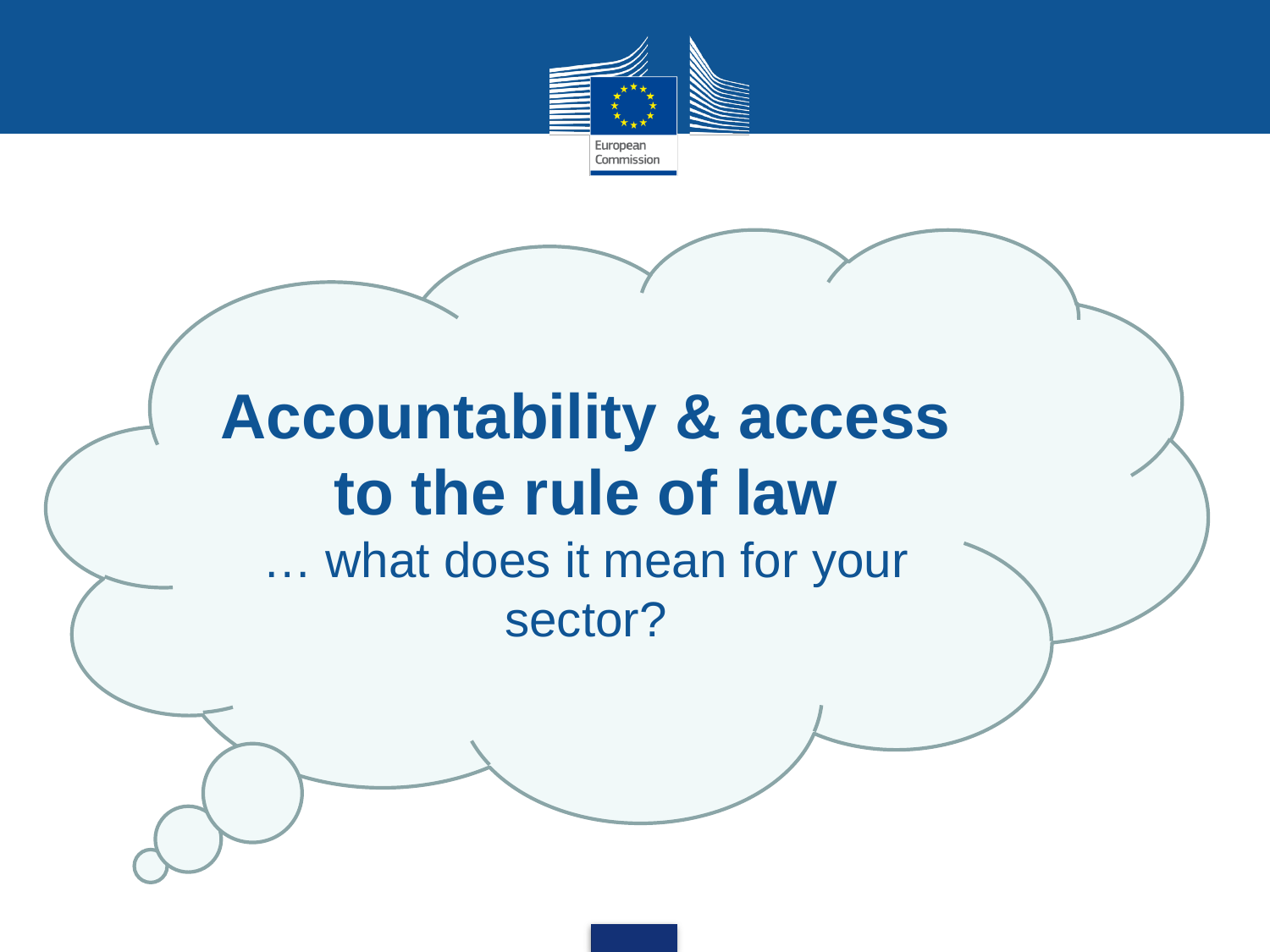

Accountability & access to the rule of law
… what does it mean for your sector?